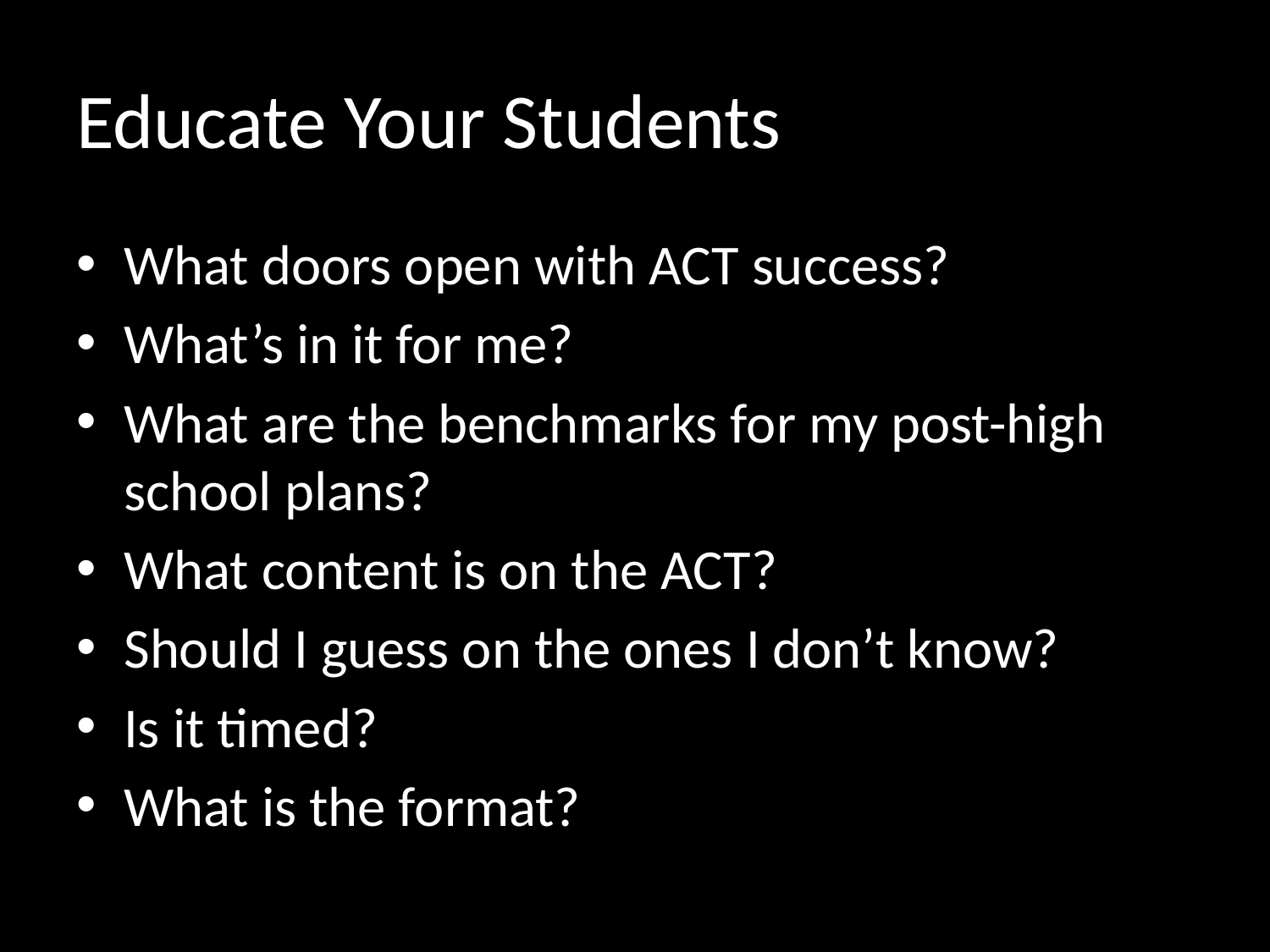

# Educate Your Students
What doors open with ACT success?
What’s in it for me?
What are the benchmarks for my post-high school plans?
What content is on the ACT?
Should I guess on the ones I don’t know?
Is it timed?
What is the format?